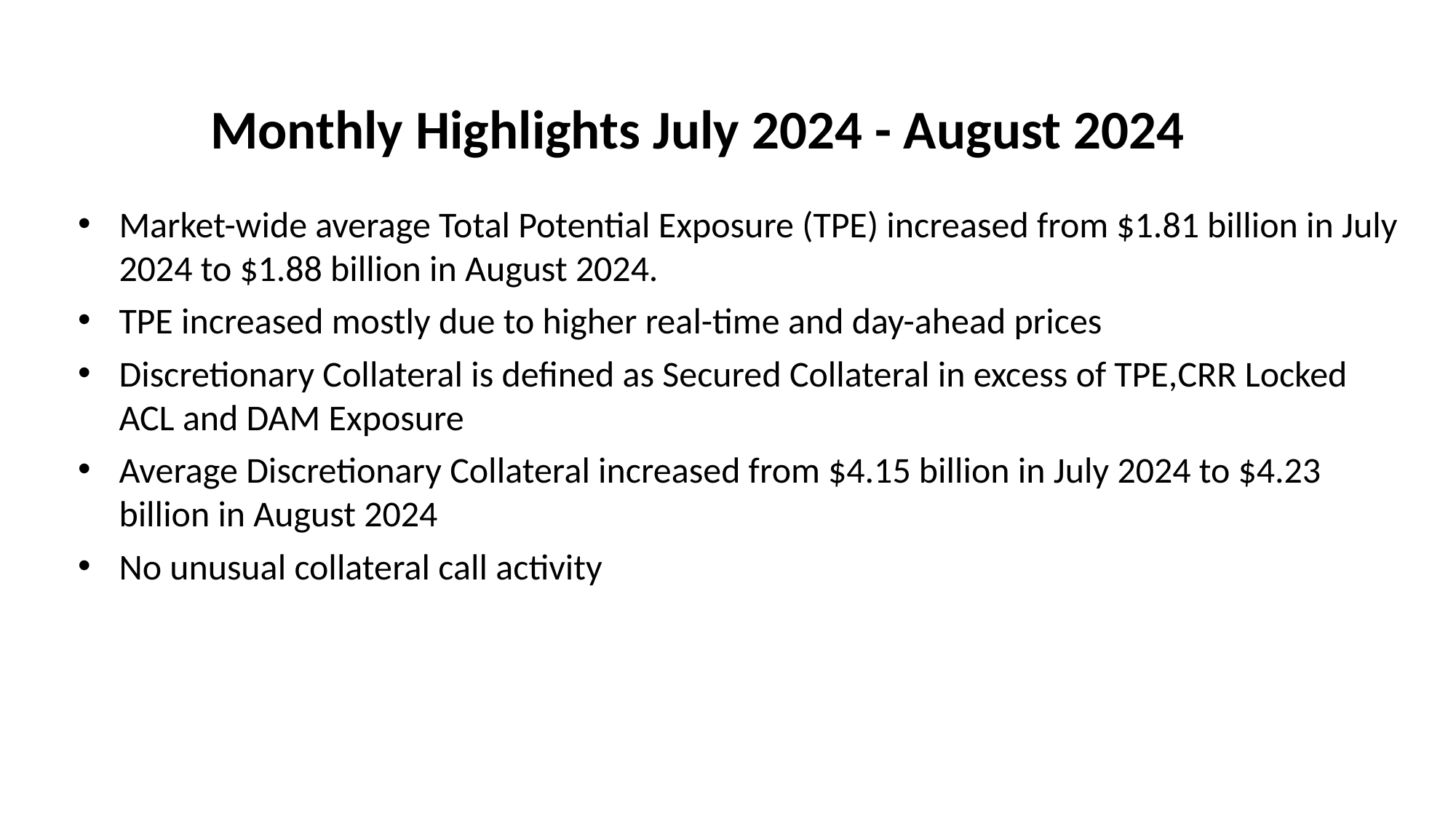

# Monthly Highlights July 2024 - August 2024
Market-wide average Total Potential Exposure (TPE) increased from $1.81 billion in July 2024 to $1.88 billion in August 2024.
TPE increased mostly due to higher real-time and day-ahead prices
Discretionary Collateral is defined as Secured Collateral in excess of TPE,CRR Locked ACL and DAM Exposure
Average Discretionary Collateral increased from $4.15 billion in July 2024 to $4.23 billion in August 2024
No unusual collateral call activity